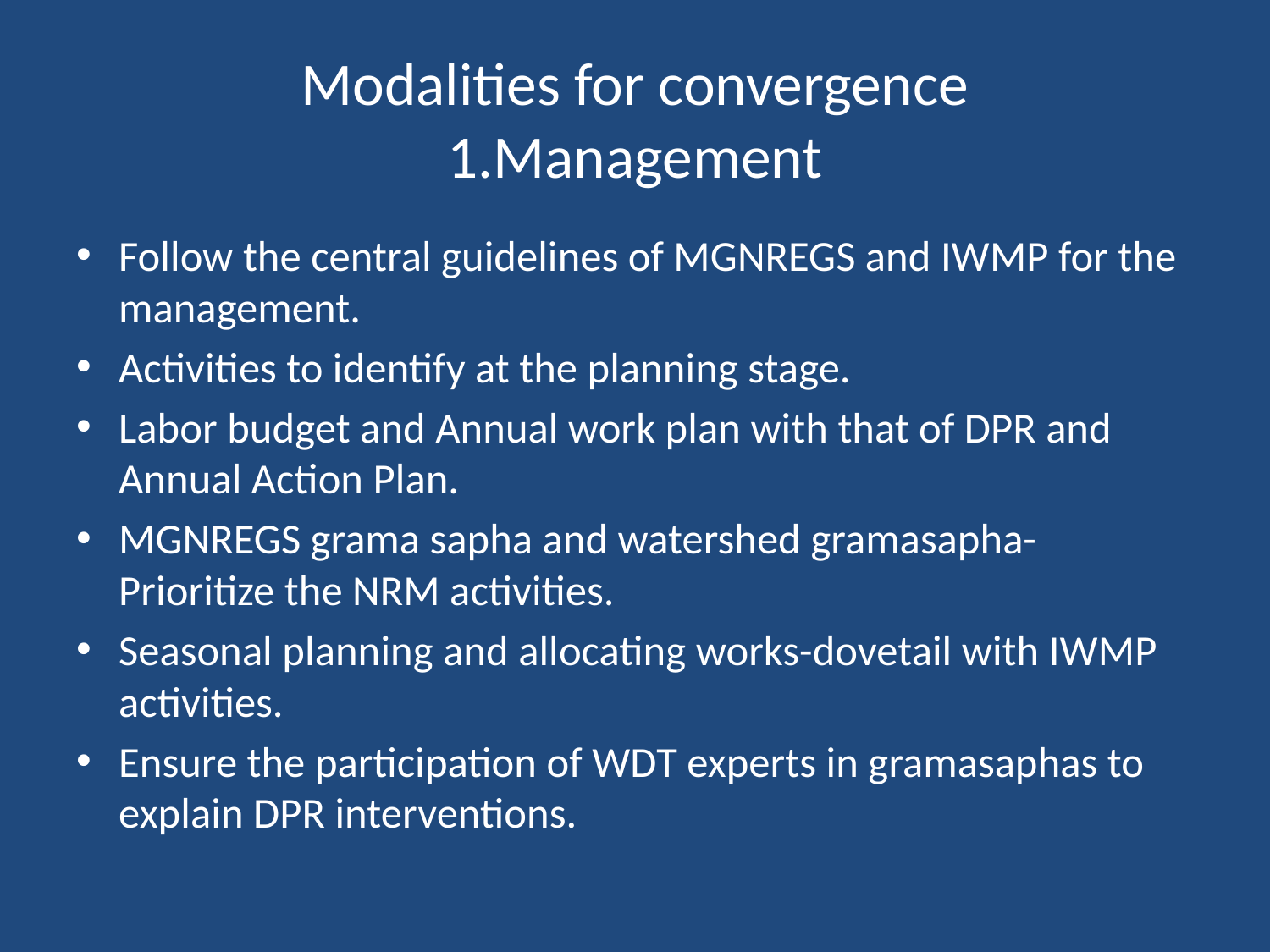

# Modalities for convergence 1.Management
Follow the central guidelines of MGNREGS and IWMP for the management.
Activities to identify at the planning stage.
Labor budget and Annual work plan with that of DPR and Annual Action Plan.
MGNREGS grama sapha and watershed gramasapha- Prioritize the NRM activities.
Seasonal planning and allocating works-dovetail with IWMP activities.
Ensure the participation of WDT experts in gramasaphas to explain DPR interventions.